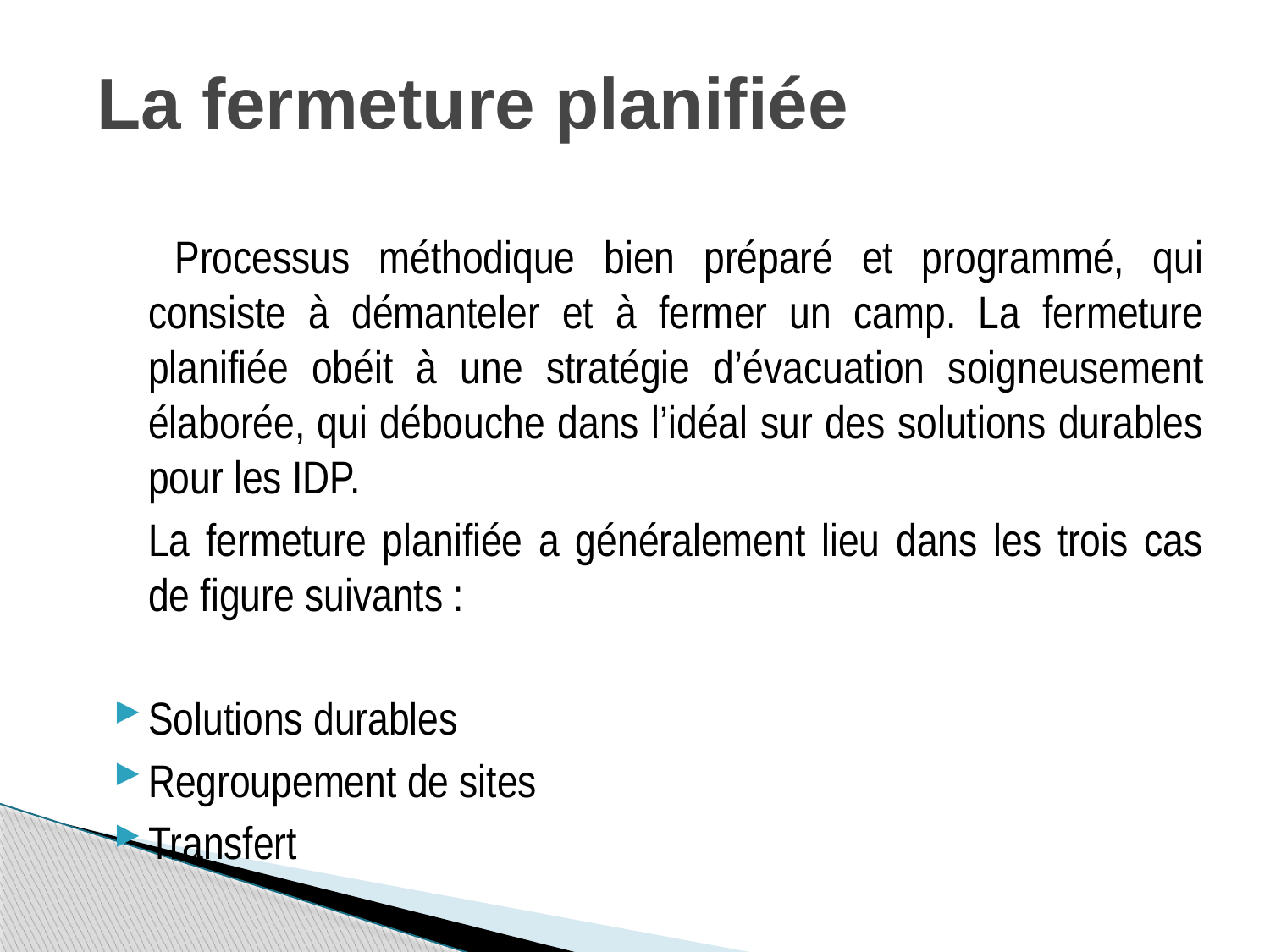

# La fermeture planifiée
  Processus méthodique bien préparé et programmé, qui consiste à démanteler et à fermer un camp. La fermeture planifiée obéit à une stratégie d’évacuation soigneusement élaborée, qui débouche dans l’idéal sur des solutions durables pour les IDP.
	La fermeture planifiée a généralement lieu dans les trois cas de figure suivants :

Solutions durables
Regroupement de sites
Transfert